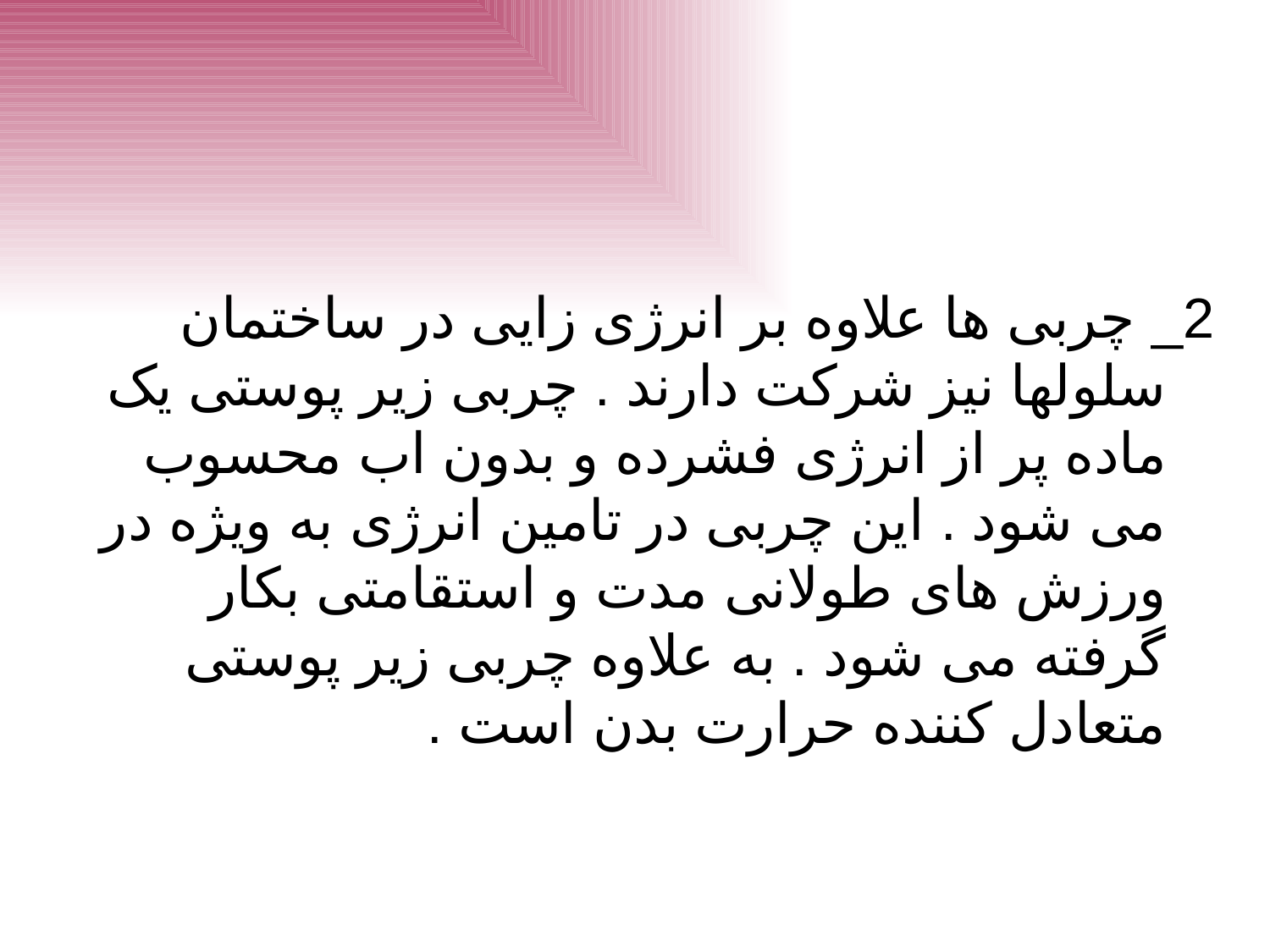

2_ چربی ها علاوه بر انرژی زایی در ساختمان سلولها نیز شرکت دارند . چربی زیر پوستی یک ماده پر از انرژی فشرده و بدون اب محسوب می شود . این چربی در تامین انرژی به ویژه در ورزش های طولانی مدت و استقامتی بکار گرفته می شود . به علاوه چربی زیر پوستی متعادل کننده حرارت بدن است .